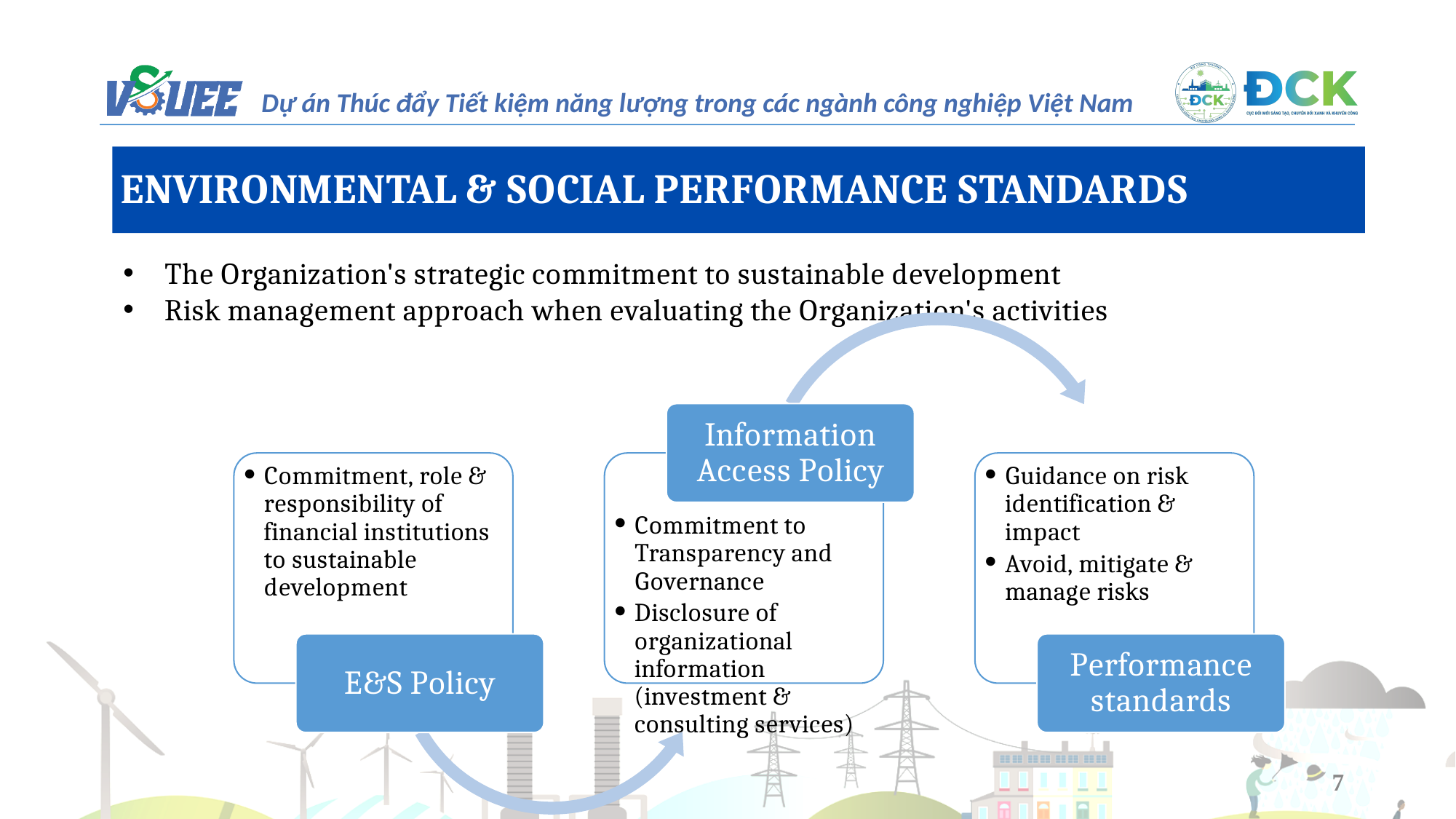

ENVIRONMENTAL & SOCIAL PERFORMANCE STANDARDS
The Organization's strategic commitment to sustainable development
Risk management approach when evaluating the Organization's activities

Information Access Policy

Commitment, role & responsibility of financial institutions to sustainable development
Guidance on risk identification & impact
Avoid, mitigate & manage risks

Commitment to Transparency and Governance
Disclosure of organizational information (investment & consulting services)

E&S Policy
Performance standards
7